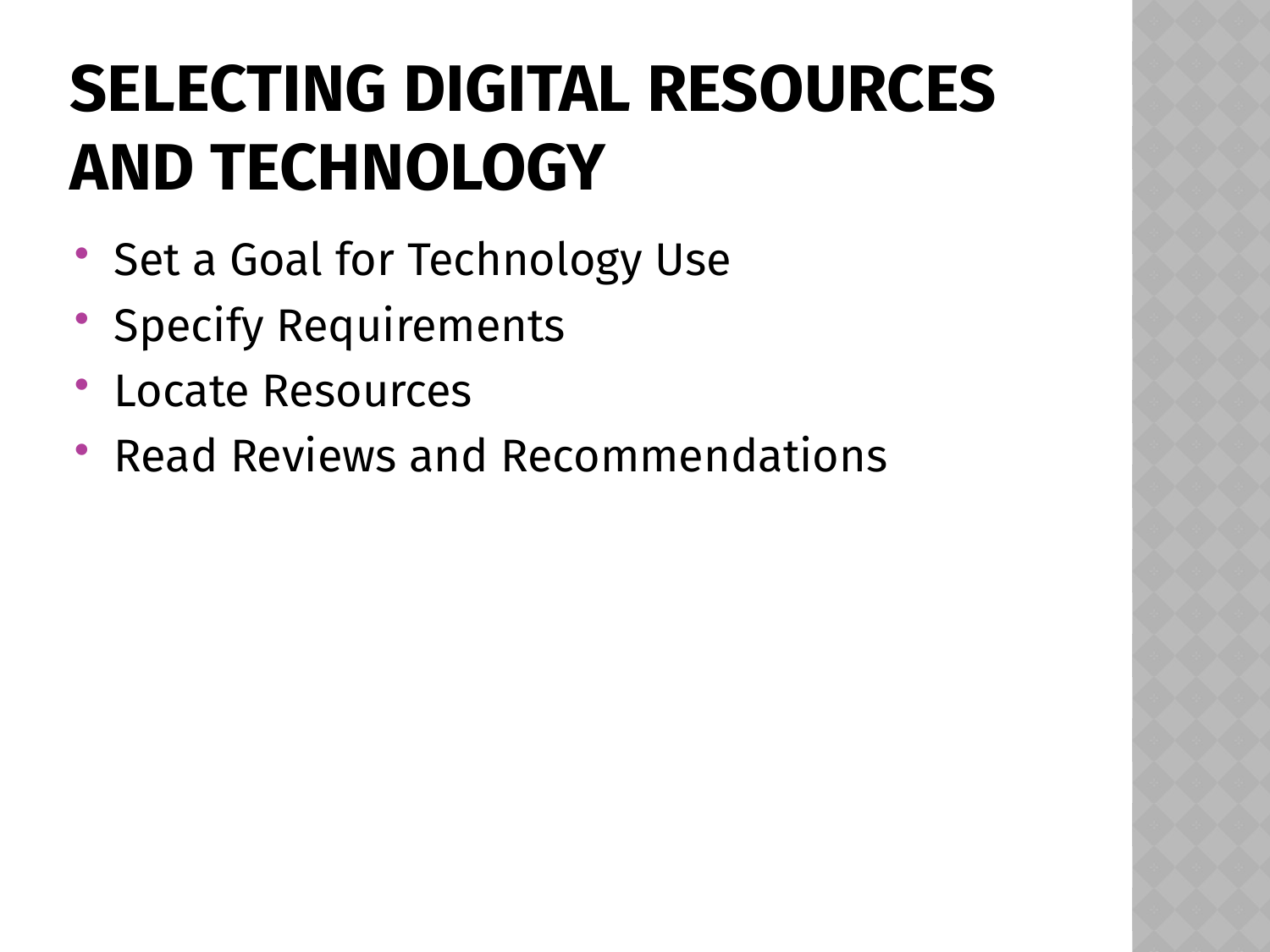

# Selecting Digital Resources and Technology
Set a Goal for Technology Use
Specify Requirements
Locate Resources
Read Reviews and Recommendations